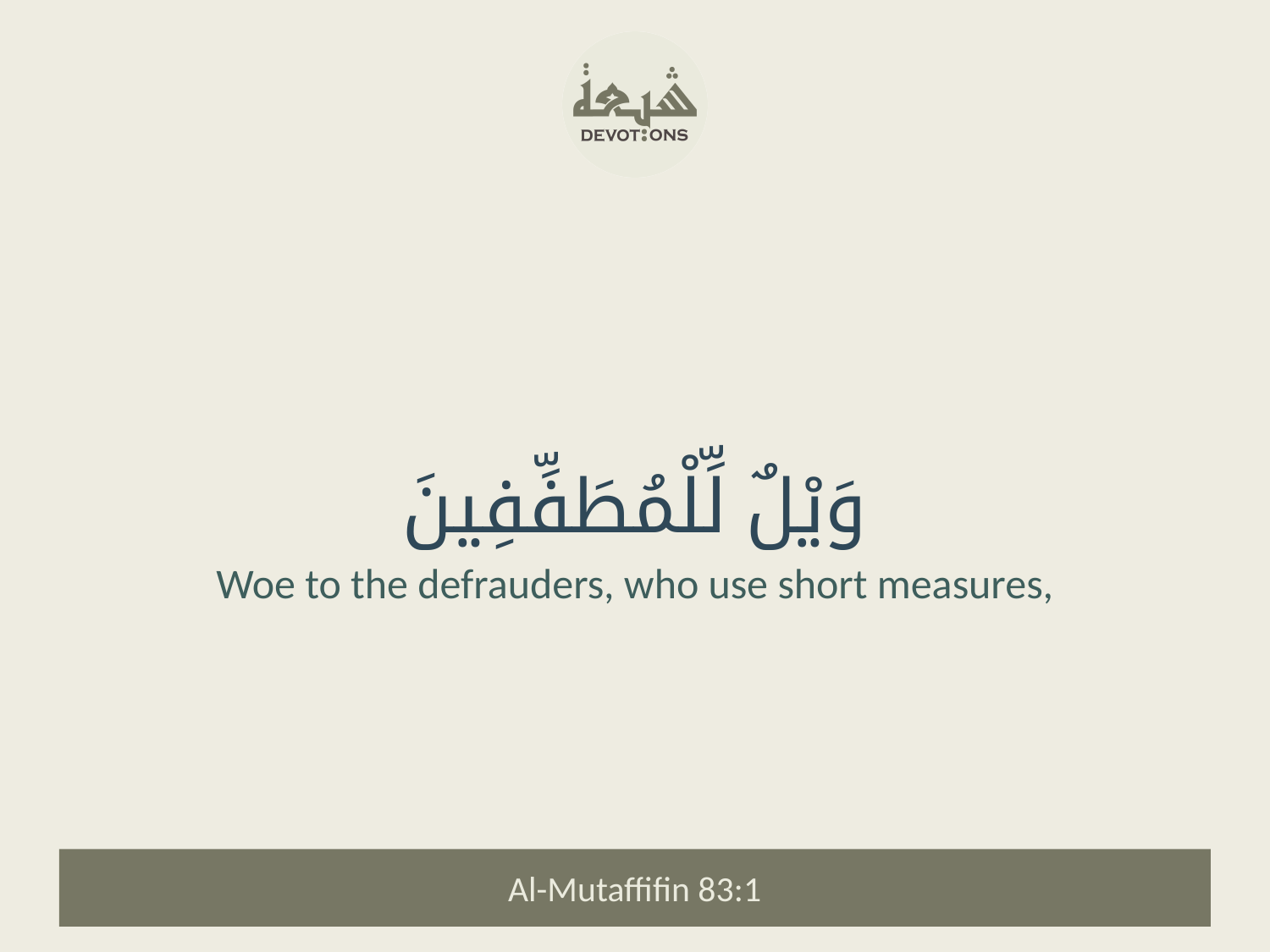

وَيْلٌ لِّلْمُطَفِّفِينَ
Woe to the defrauders, who use short measures,
Al-Mutaffifin 83:1